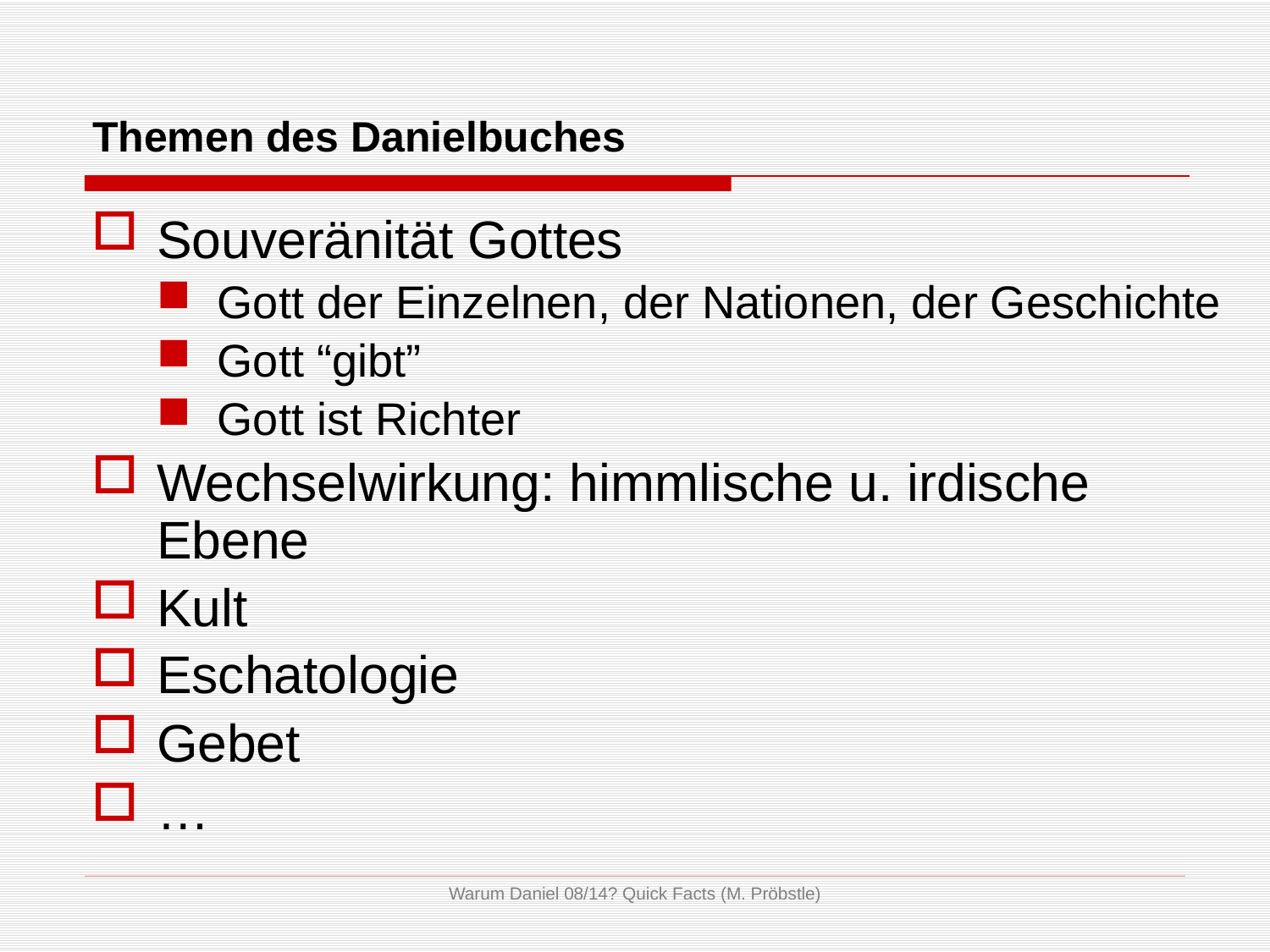

# Themen des Danielbuches
Souveränität Gottes
Gott der Einzelnen, der Nationen, der Geschichte
Gott “gibt”
Gott ist Richter
Wechselwirkung: himmlische u. irdische Ebene
Kult
Eschatologie
Gebet
…
Warum Daniel 08/14? Quick Facts (M. Pröbstle)